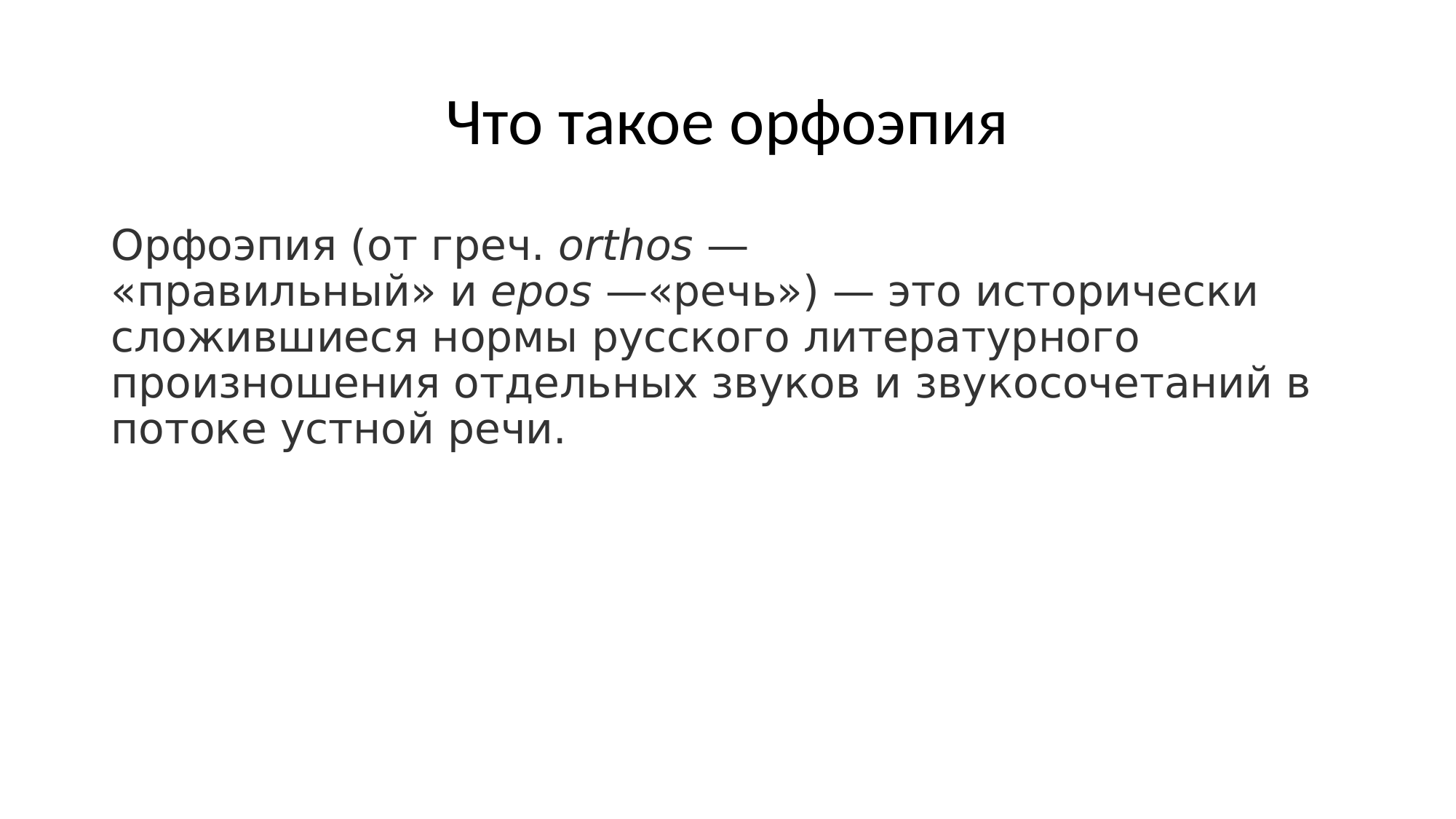

# Что такое орфоэпия
Орфоэпия (от греч. orthos — «правильный» и epos —«речь») — это исторически сложившиеся нормы русского литературного произношения отдельных звуков и звукосочетаний в потоке устной речи.